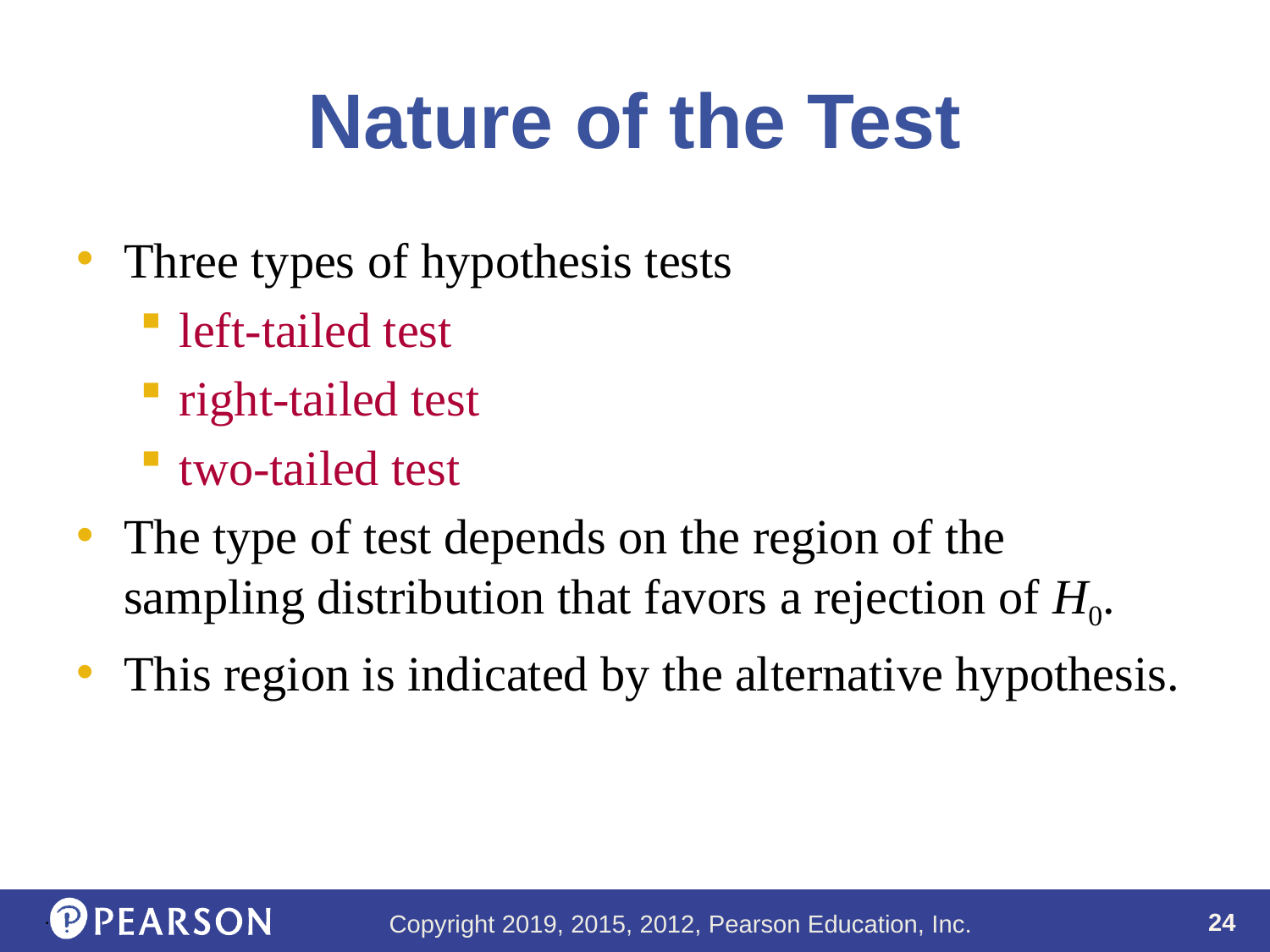

# Nature of the Test
Three types of hypothesis tests
left-tailed test
right-tailed test
two-tailed test
The type of test depends on the region of the sampling distribution that favors a rejection of H0.
This region is indicated by the alternative hypothesis.
.